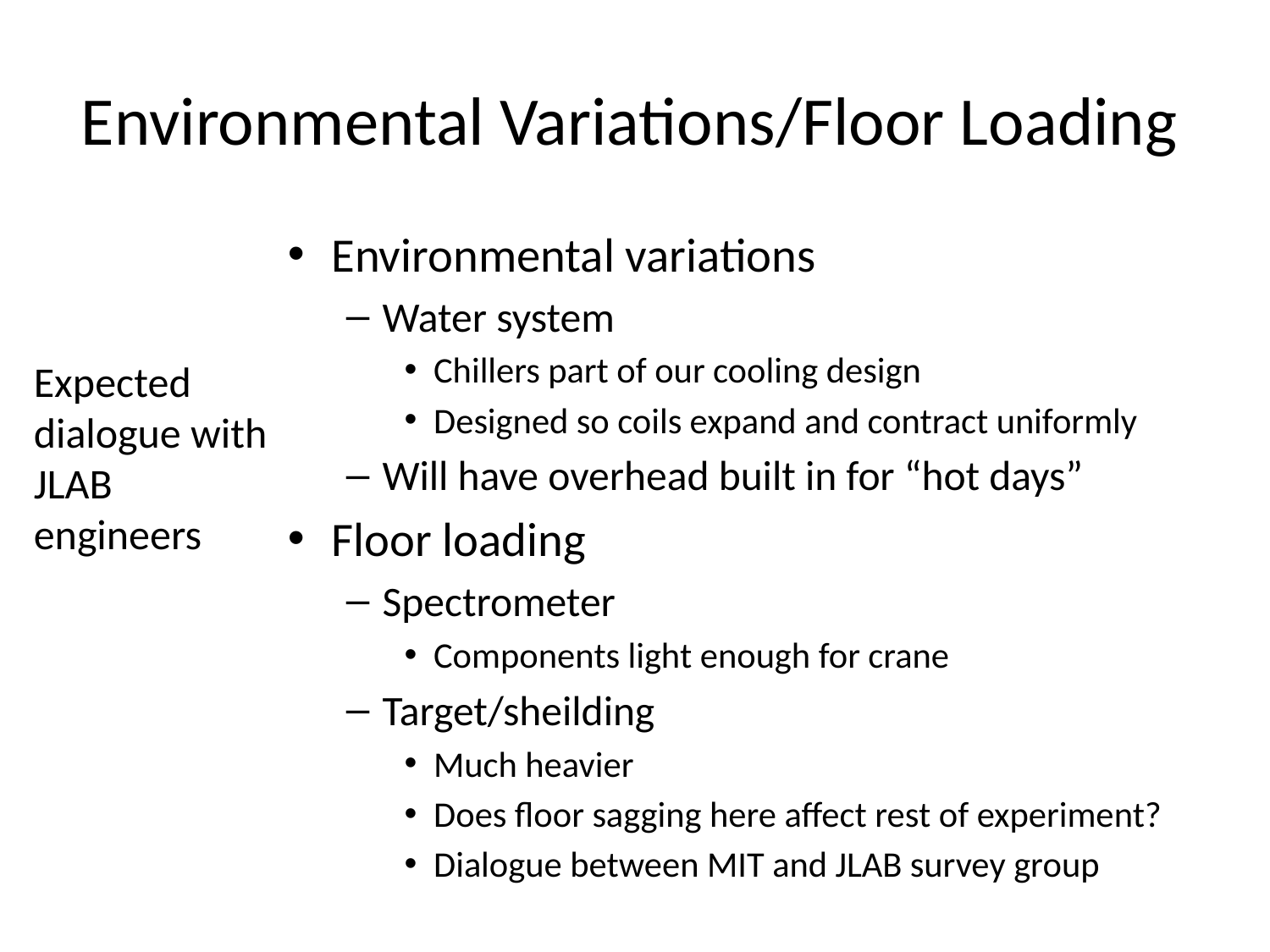

# Environmental Variations/Floor Loading
Environmental variations
Water system
Chillers part of our cooling design
Designed so coils expand and contract uniformly
Will have overhead built in for “hot days”
Floor loading
Spectrometer
Components light enough for crane
Target/sheilding
Much heavier
Does floor sagging here affect rest of experiment?
Dialogue between MIT and JLAB survey group

Expected dialogue with JLAB engineers